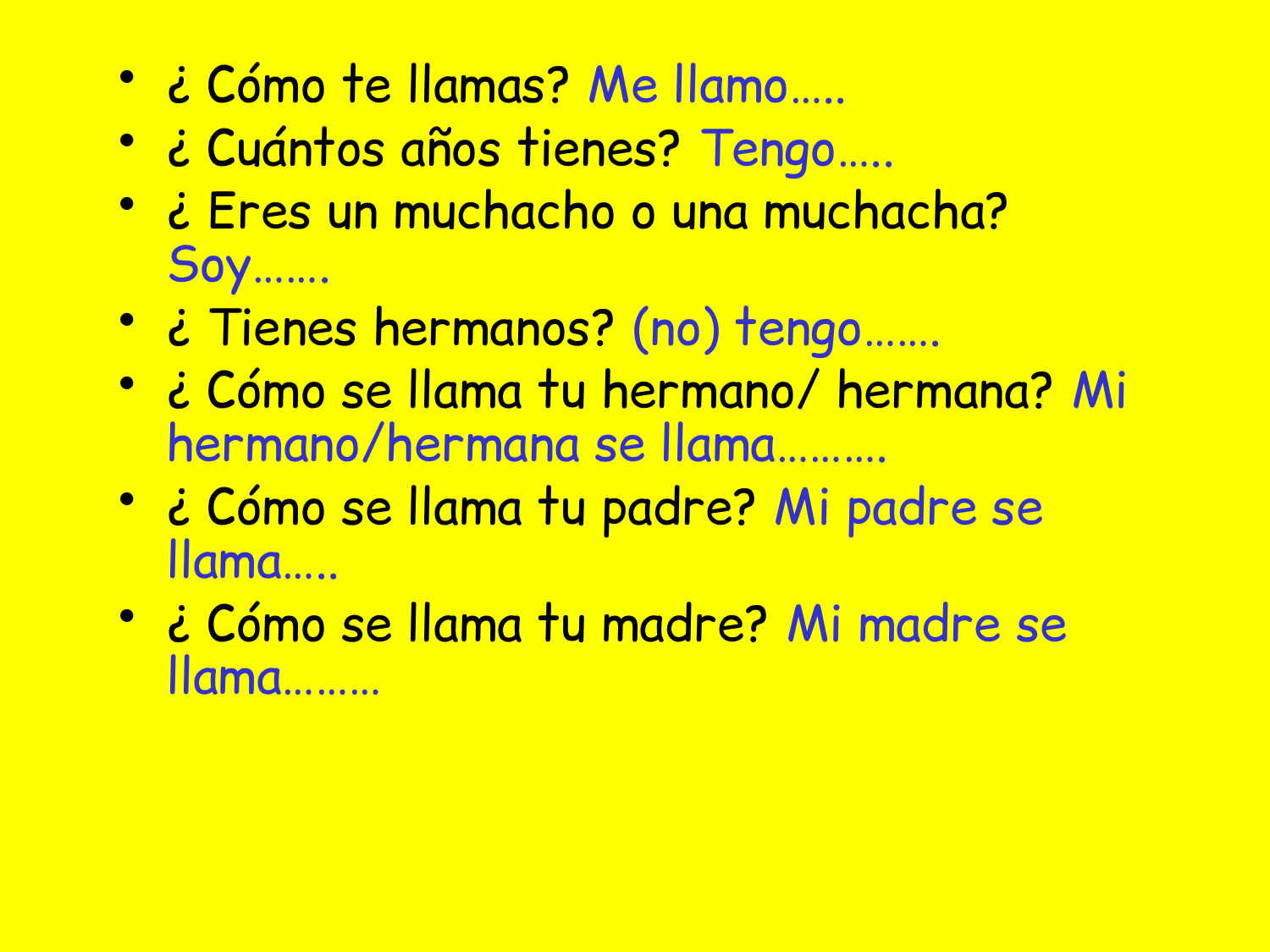

¿ Cómo te llamas? Me llamo…..
¿ Cuántos años tienes? Tengo…..
¿ Eres un muchacho o una muchacha? Soy…….
¿ Tienes hermanos? (no) tengo…….
¿ Cómo se llama tu hermano/ hermana? Mi hermano/hermana se llama……….
¿ Cómo se llama tu padre? Mi padre se llama…..
¿ Cómo se llama tu madre? Mi madre se llama………